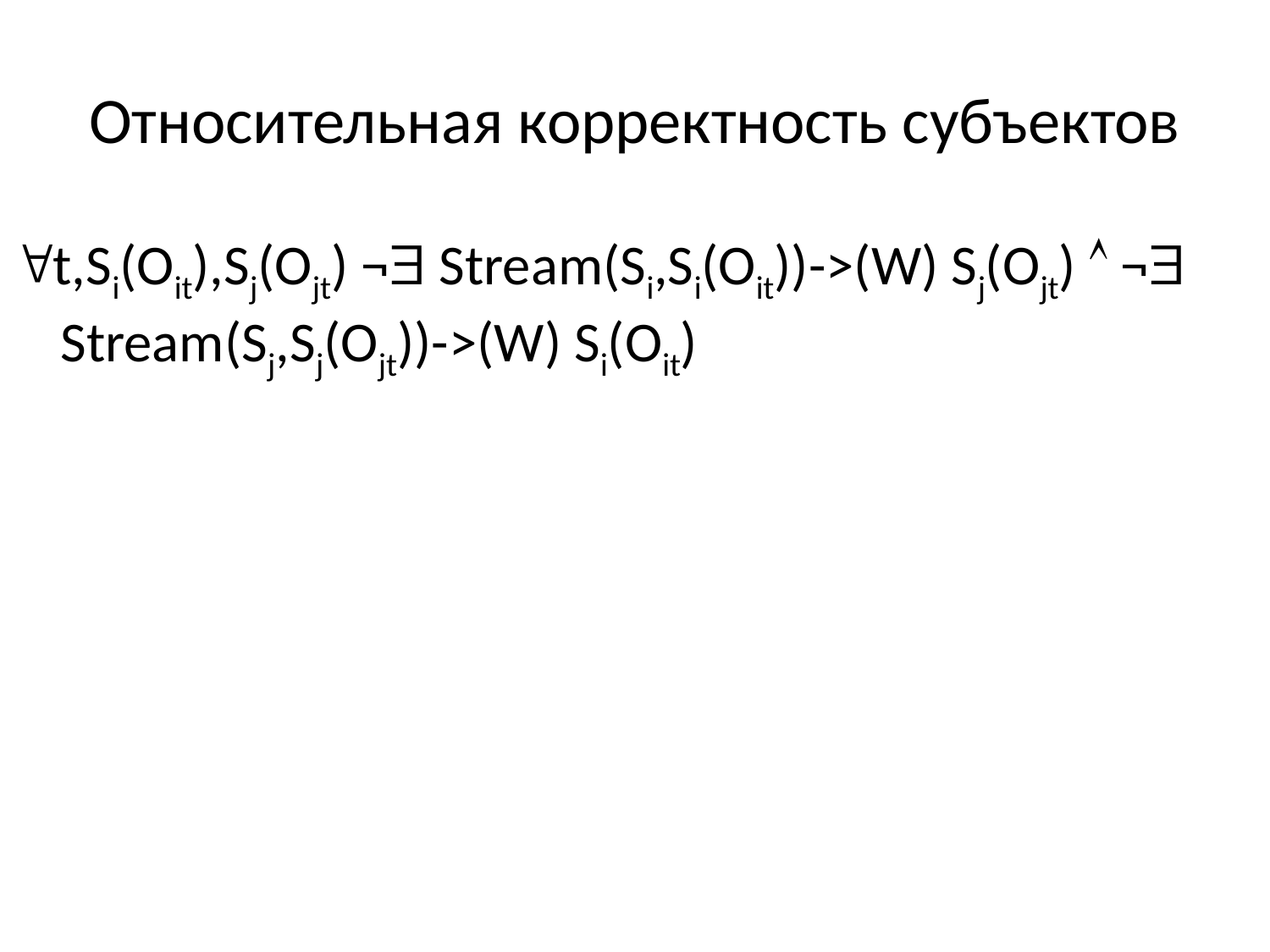

# Относительная корректность субъектов
∀t,Si(Oit),Sj(Ojt) ¬∃ Stream(Si,Si(Oit))->(W) Sj(Ojt) ∧ ¬∃ Stream(Sj,Sj(Ojt))->(W) Si(Oit)